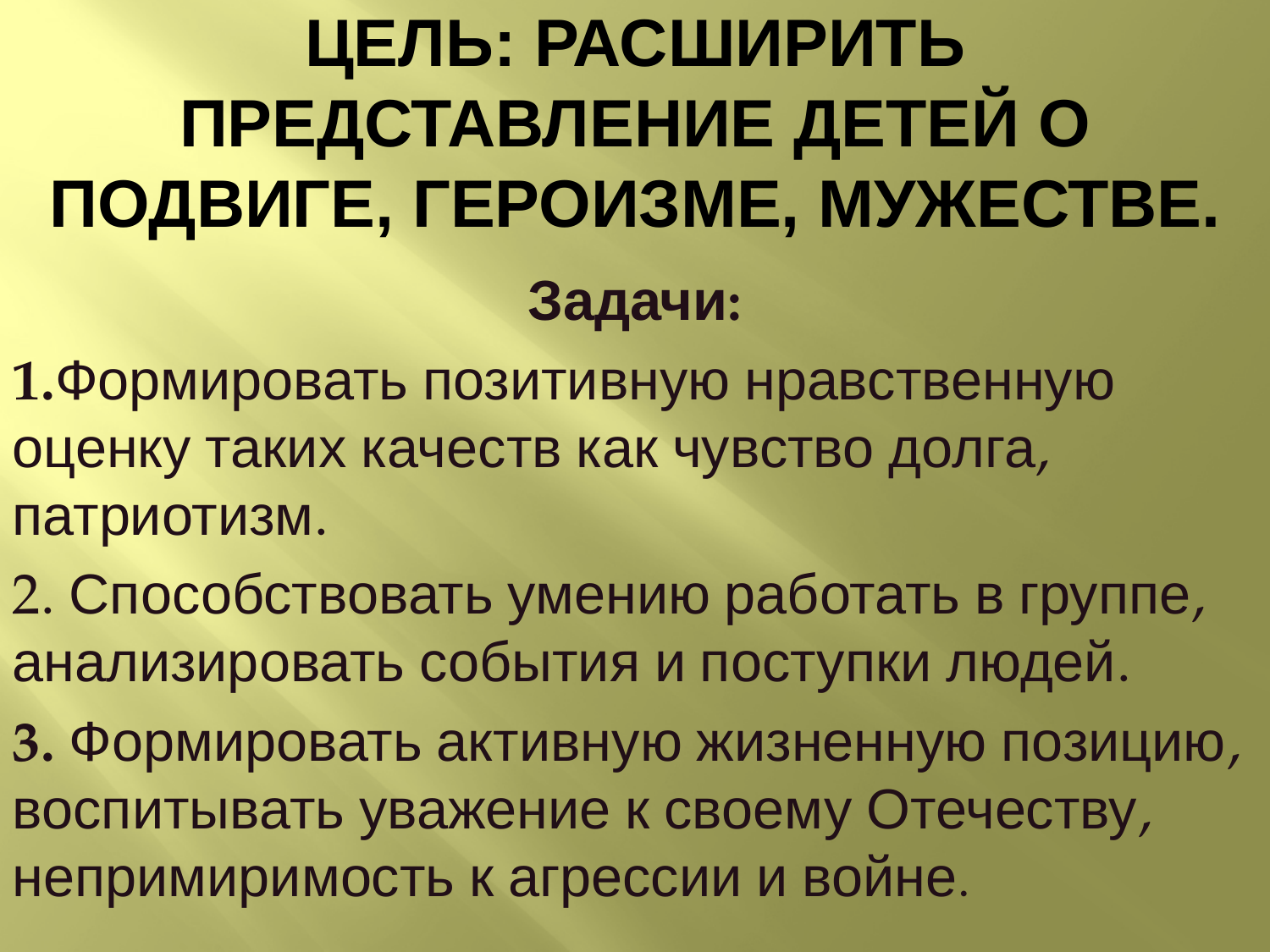

# Цель: расширить представление детей о подвиге, героизме, мужестве.
Задачи:
1.Формировать позитивную нравственную оценку таких качеств как чувство долга, патриотизм.
2. Способствовать умению работать в группе, анализировать события и поступки людей.
3. Формировать активную жизненную позицию, воспитывать уважение к своему Отечеству, непримиримость к агрессии и войне.